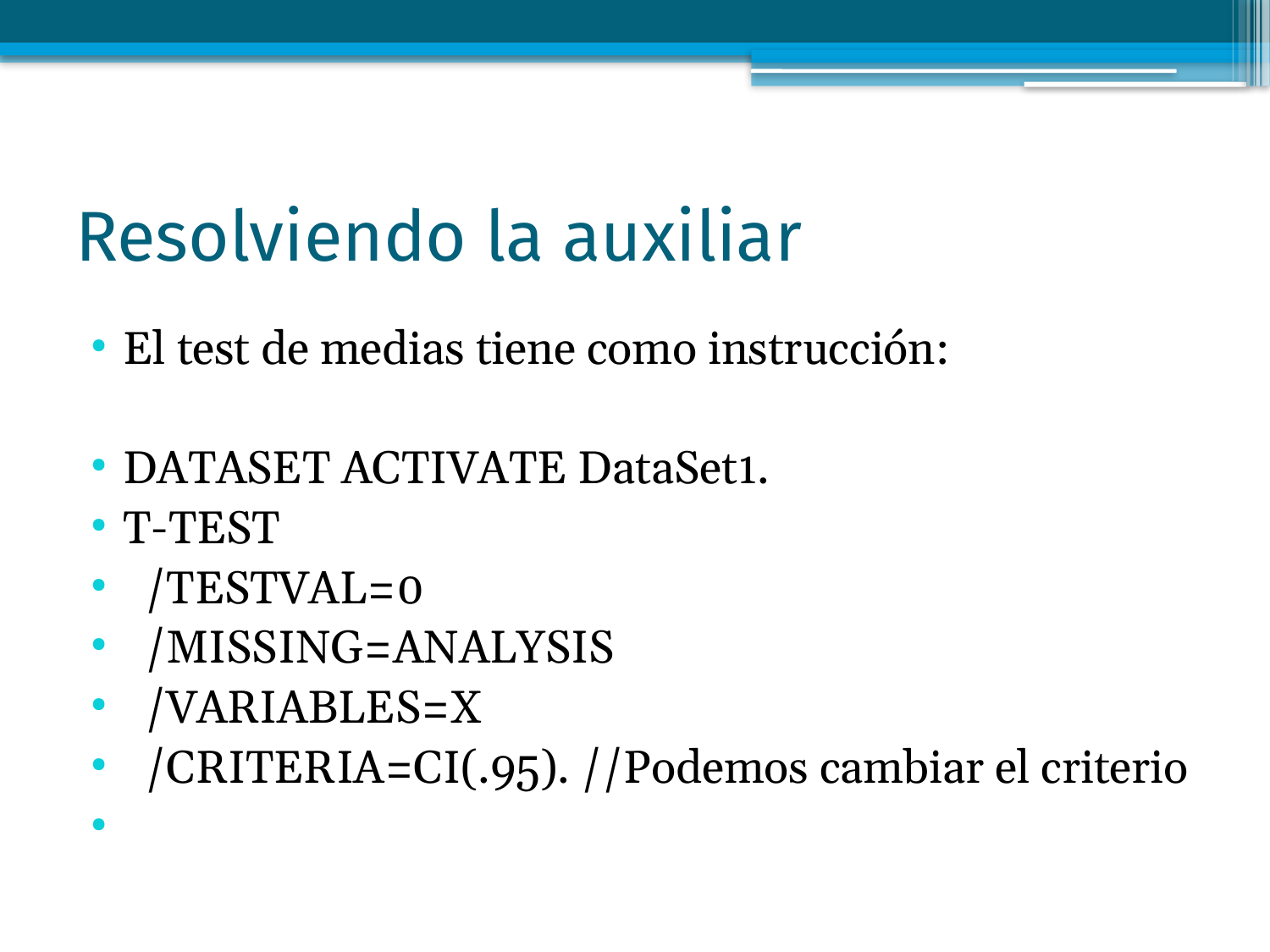

# Resolviendo la auxiliar
El test de medias tiene como instrucción:

DATASET ACTIVATE DataSet1.
T-TEST
  /TESTVAL=0
  /MISSING=ANALYSIS
  /VARIABLES=X
  /CRITERIA=CI(.95). //Podemos cambiar el criterio